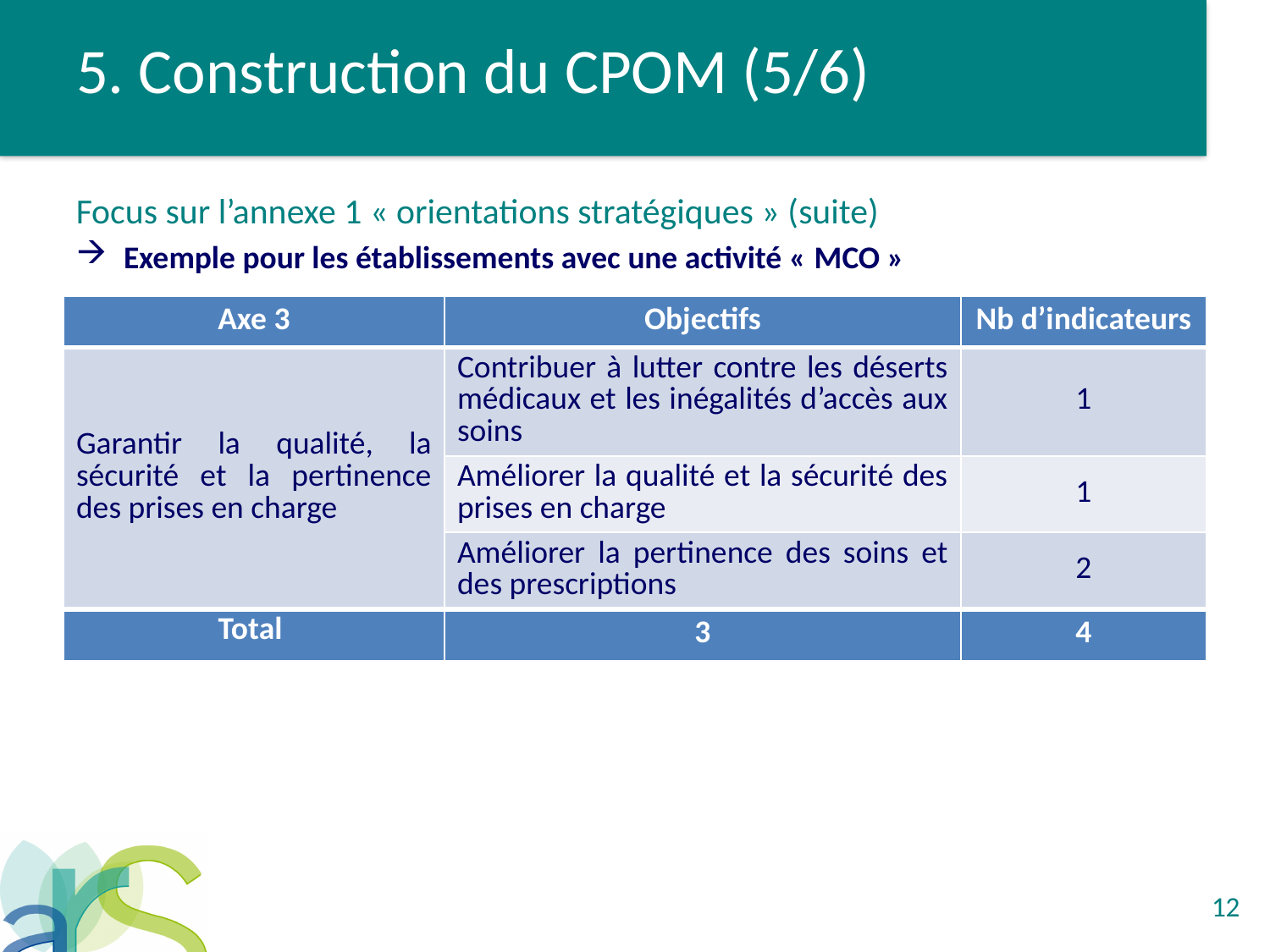

# 5. Construction du CPOM (5/6)
Focus sur l’annexe 1 « orientations stratégiques » (suite)
Exemple pour les établissements avec une activité « MCO »
| Axe 3 | Objectifs | Nb d’indicateurs |
| --- | --- | --- |
| Garantir la qualité, la sécurité et la pertinence des prises en charge | Contribuer à lutter contre les déserts médicaux et les inégalités d’accès aux soins | 1 |
|  | Améliorer la qualité et la sécurité des prises en charge | 1 |
|  | Améliorer la pertinence des soins et des prescriptions | 2 |
| Total | 3 | 4 |
12